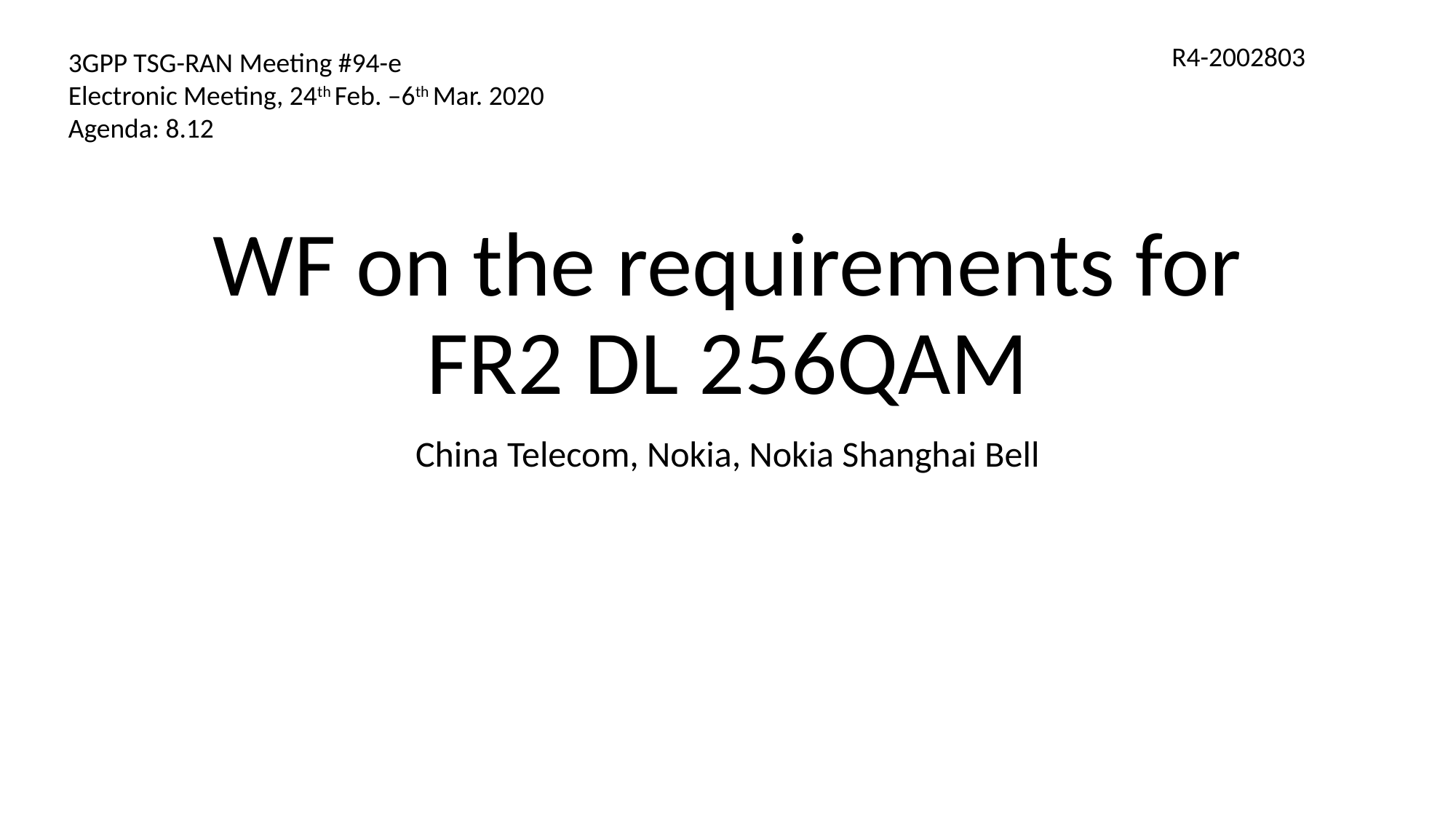

R4-2002803
3GPP TSG-RAN Meeting #94-e
Electronic Meeting, 24th Feb. –6th Mar. 2020
Agenda: 8.12
# WF on the requirements for FR2 DL 256QAM
China Telecom, Nokia, Nokia Shanghai Bell